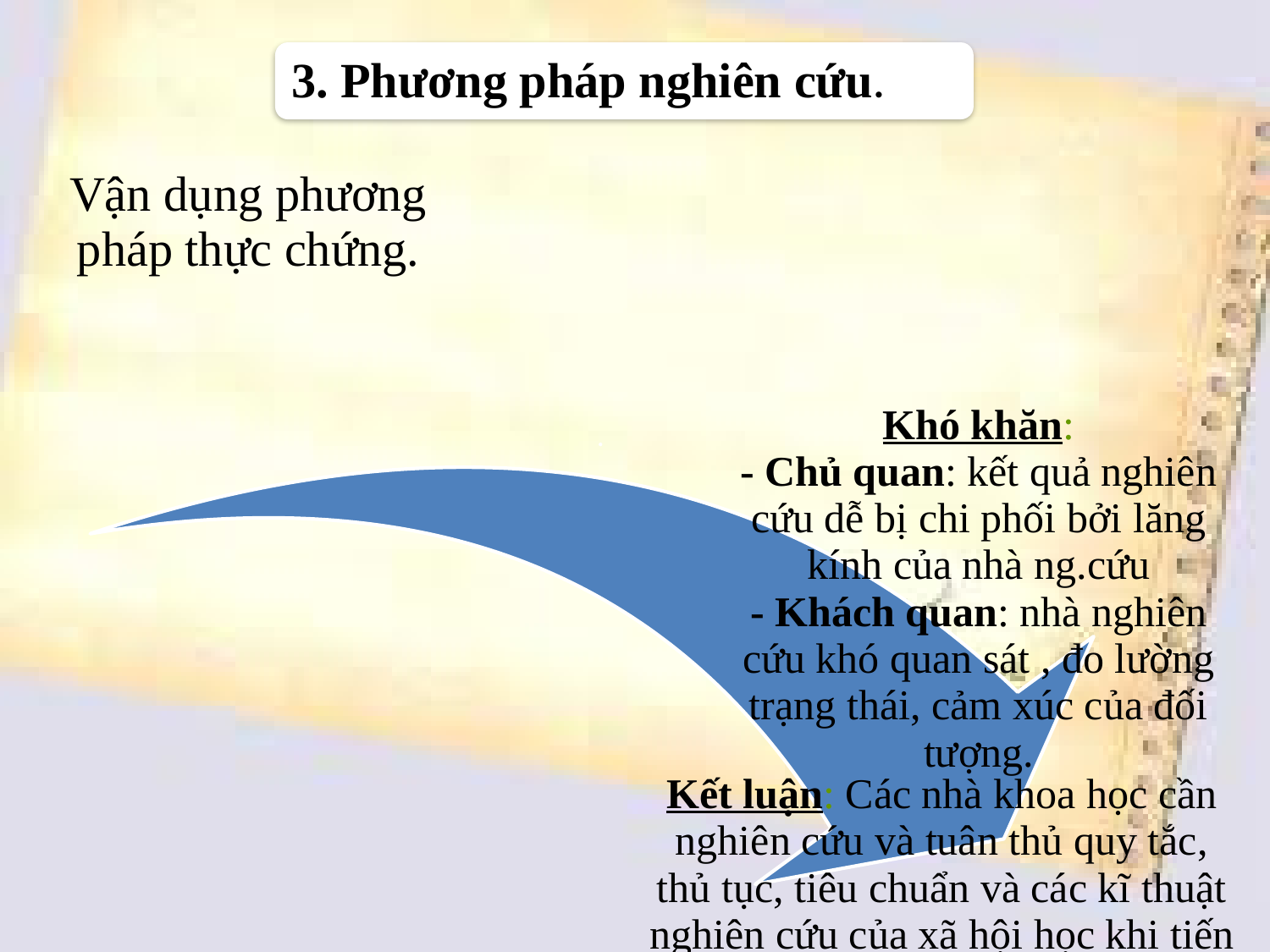

3. Phương pháp nghiên cứu.
Vận dụng phương pháp thực chứng.
Khó khăn:
- Chủ quan: kết quả nghiên cứu dễ bị chi phối bởi lăng kính của nhà ng.cứu
- Khách quan: nhà nghiên cứu khó quan sát , đo lường trạng thái, cảm xúc của đối tượng.